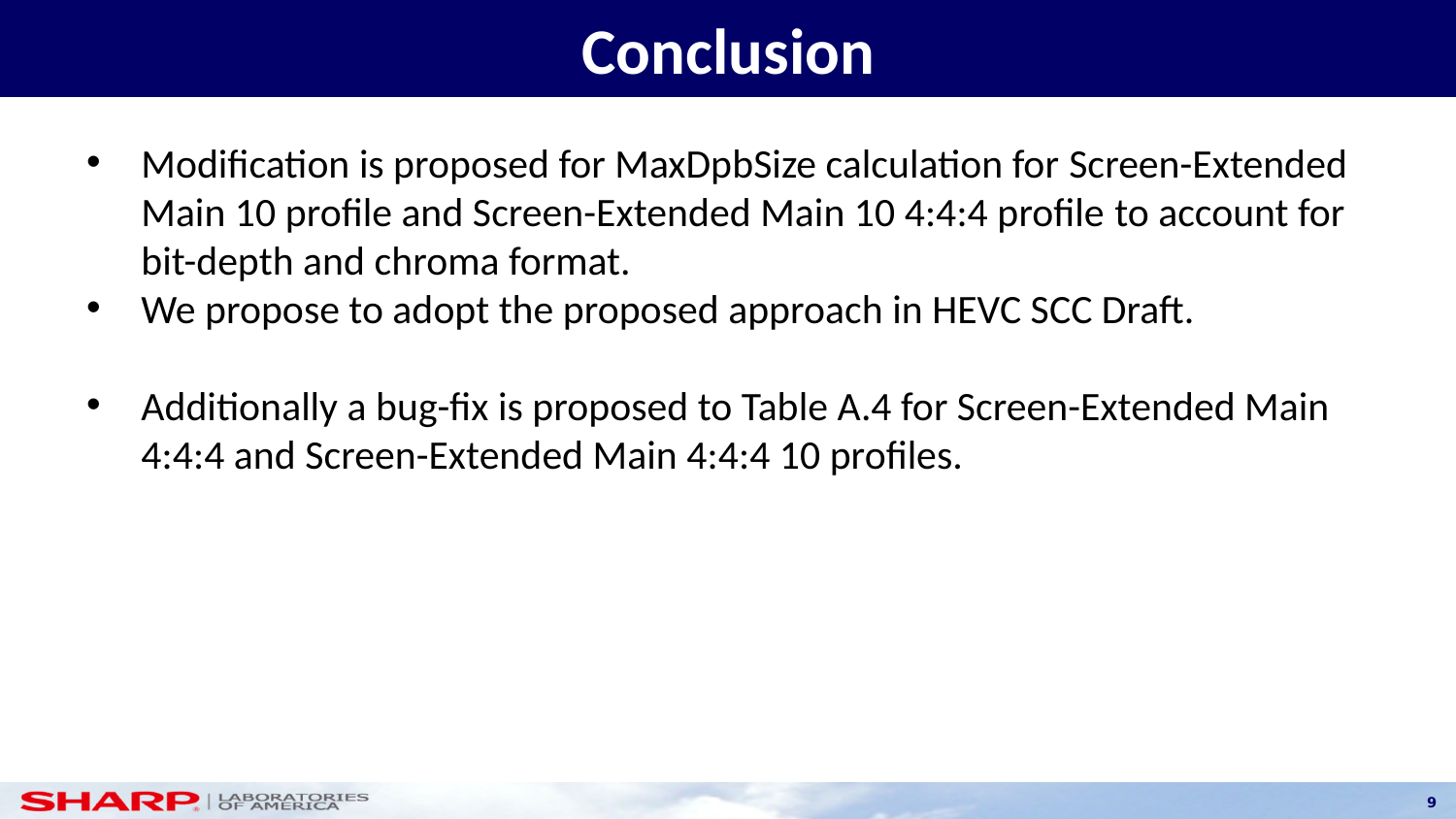

Conclusion

Modification is proposed for MaxDpbSize calculation for Screen-Extended Main 10 profile and Screen-Extended Main 10 4:4:4 profile to account for bit-depth and chroma format.
We propose to adopt the proposed approach in HEVC SCC Draft.

Additionally a bug-fix is proposed to Table A.4 for Screen-Extended Main 4:4:4 and Screen-Extended Main 4:4:4 10 profiles.